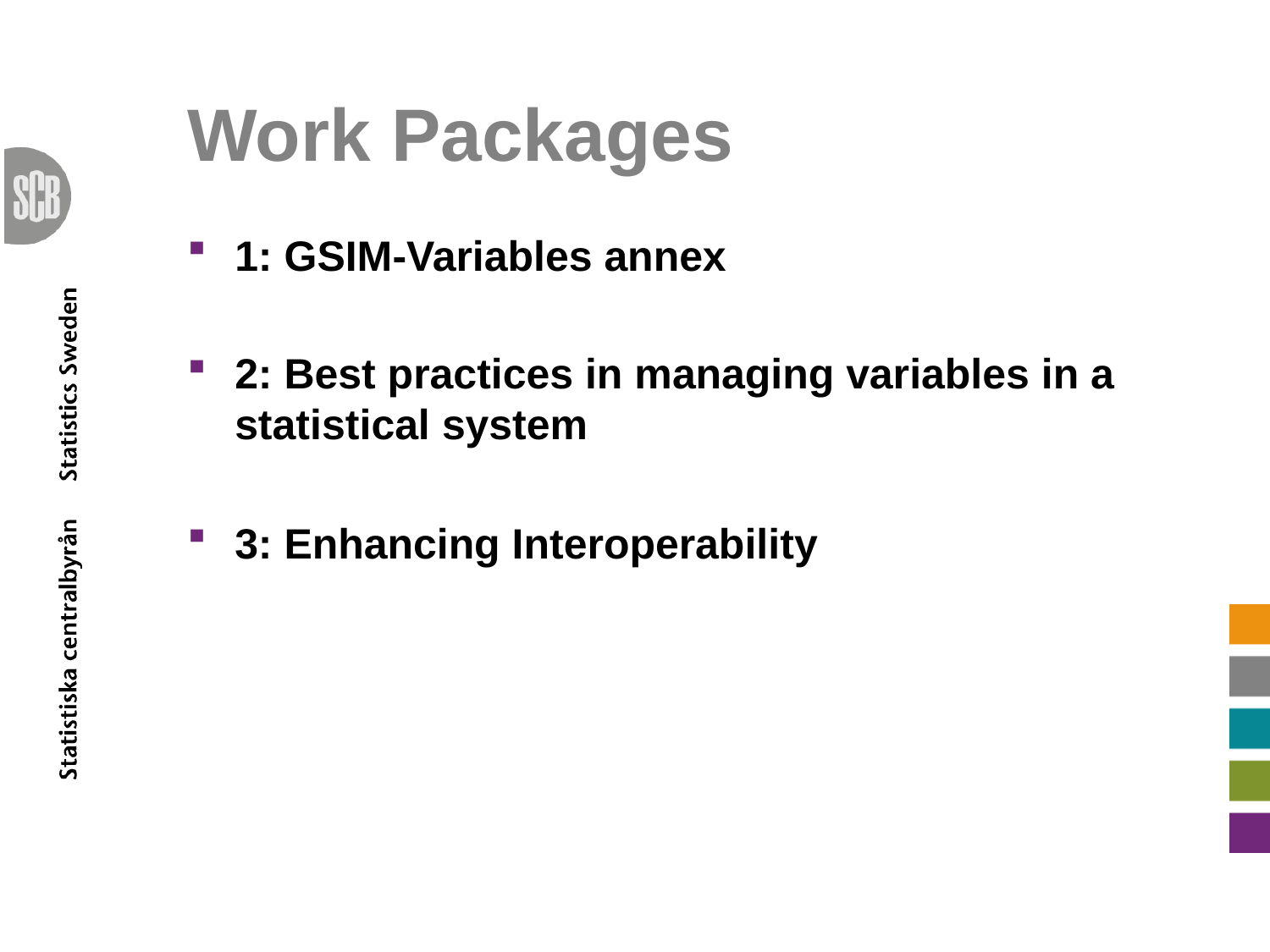

# Work Packages
1: GSIM-Variables annex

2: Best practices in managing variables in a statistical system

3: Enhancing Interoperability